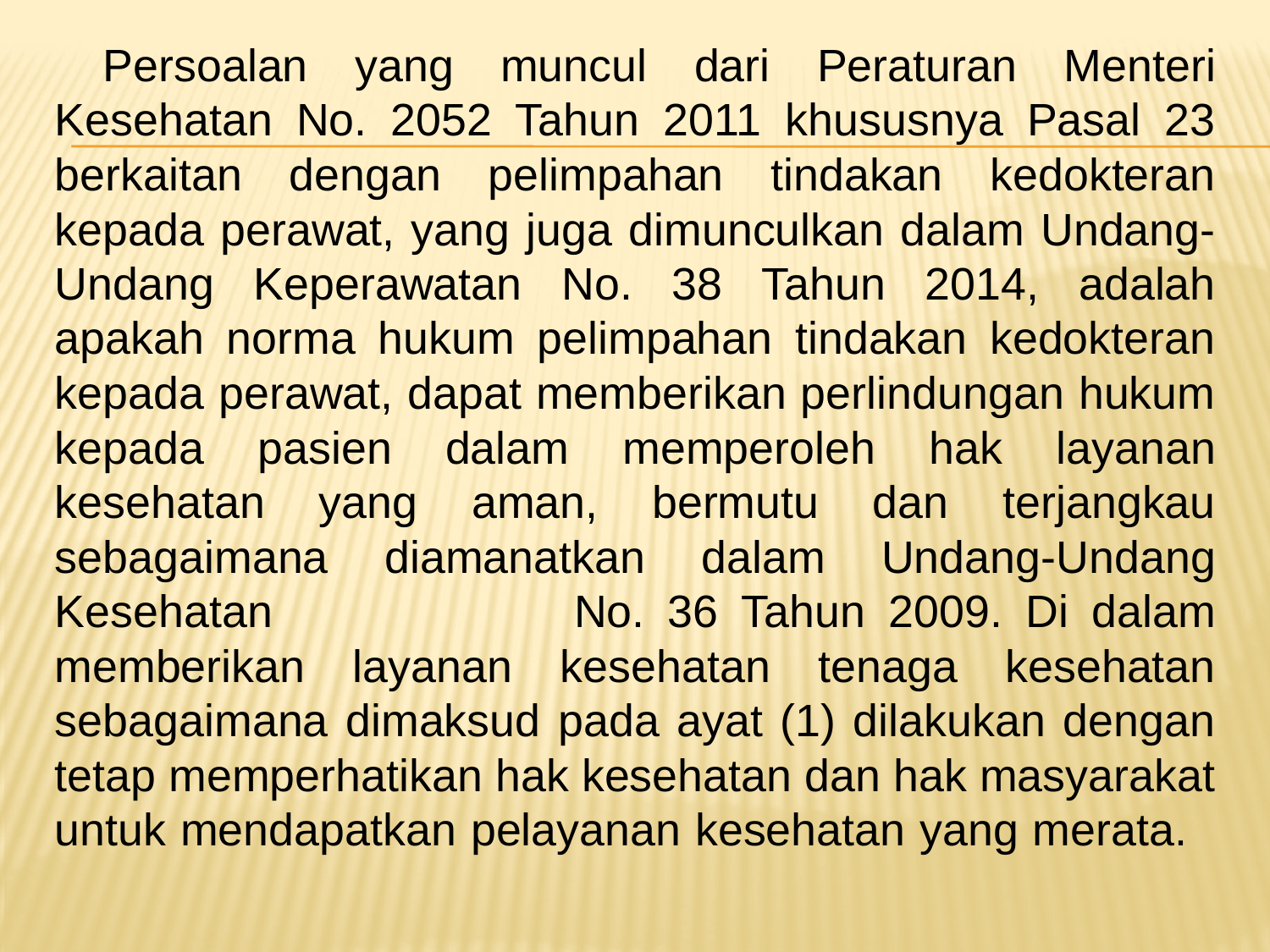

Persoalan yang muncul dari Peraturan Menteri Kesehatan No. 2052 Tahun 2011 khususnya Pasal 23 berkaitan dengan pelimpahan tindakan kedokteran kepada perawat, yang juga dimunculkan dalam Undang-Undang Keperawatan No. 38 Tahun 2014, adalah apakah norma hukum pelimpahan tindakan kedokteran kepada perawat, dapat memberikan perlindungan hukum kepada pasien dalam memperoleh hak layanan kesehatan yang aman, bermutu dan terjangkau sebagaimana diamanatkan dalam Undang-Undang Kesehatan             No. 36 Tahun 2009. Di dalam memberikan layanan kesehatan tenaga kesehatan sebagaimana dimaksud pada ayat (1) dilakukan dengan tetap memperhatikan hak kesehatan dan hak masyarakat untuk mendapatkan pelayanan kesehatan yang merata.